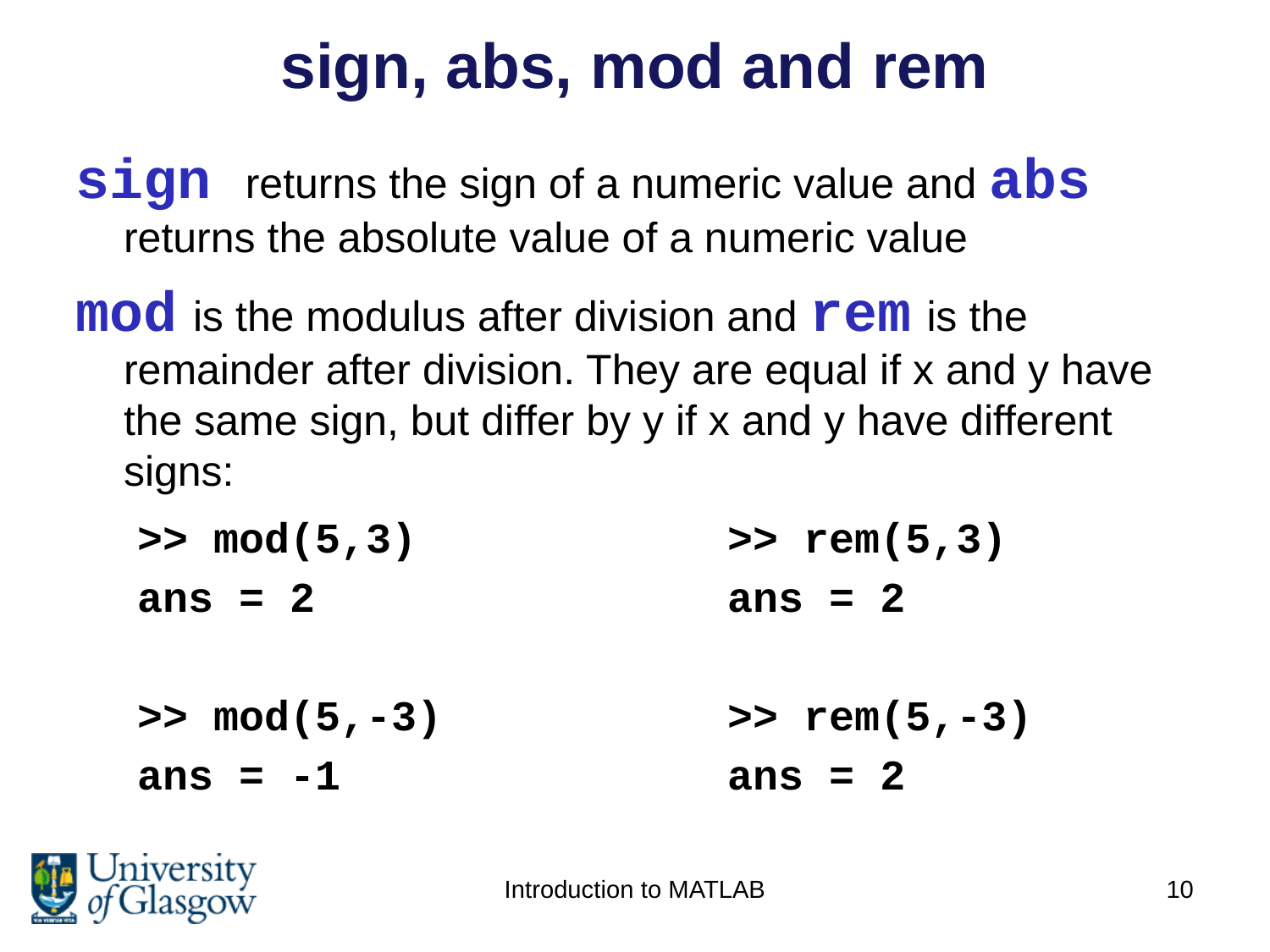

# Signum and absolute value
sign, abs, mod and rem
sign returns the sign of a numeric value and abs returns the absolute value of a numeric value
mod is the modulus after division and rem is the remainder after division. They are equal if x and y have the same sign, but differ by y if x and y have different signs:
>> mod(5,3)
ans = 2

>> mod(5,-3)
ans = -1
>> rem(5,3)
ans = 2

>> rem(5,-3)
ans = 2
Introduction to MATLAB
10